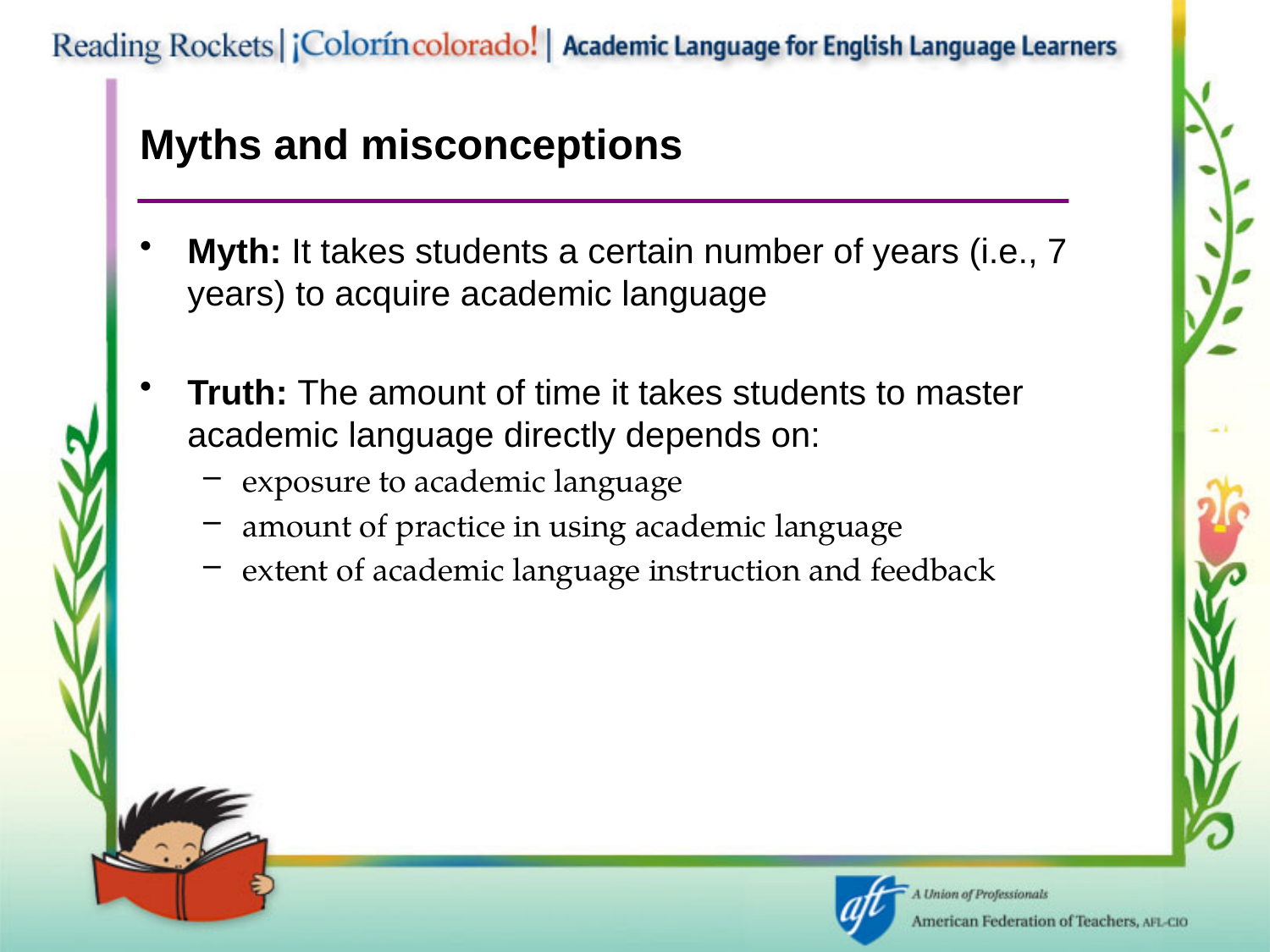

# Myths and misconceptions
Myth: It takes students a certain number of years (i.e., 7 years) to acquire academic language

Truth: The amount of time it takes students to master   academic language directly depends on:
exposure to academic language
amount of practice in using academic language
extent of academic language instruction and feedback